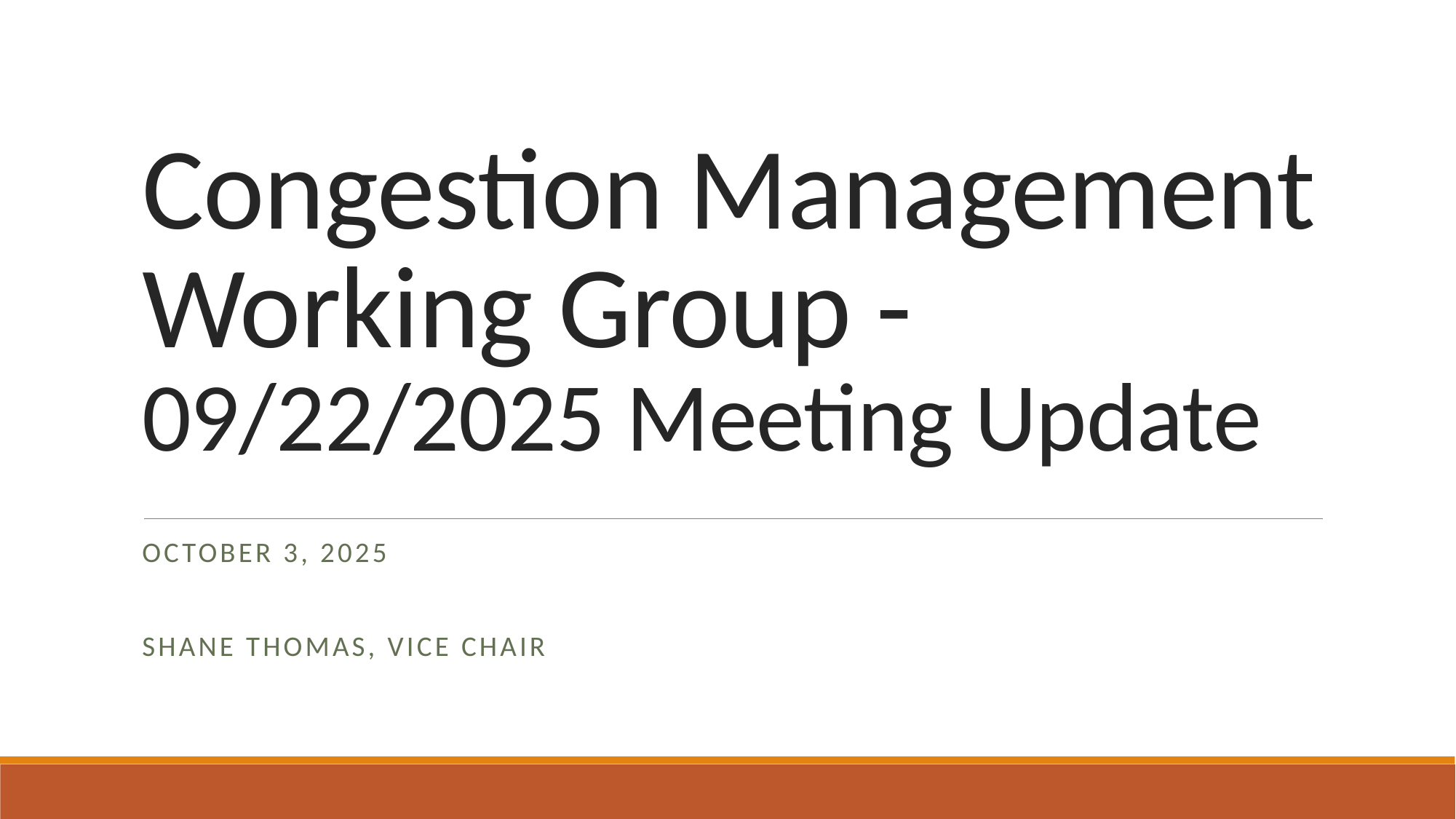

# Congestion Management Working Group - 09/22/2025 Meeting Update
October 3, 2025

Shane Thomas, Vice chair